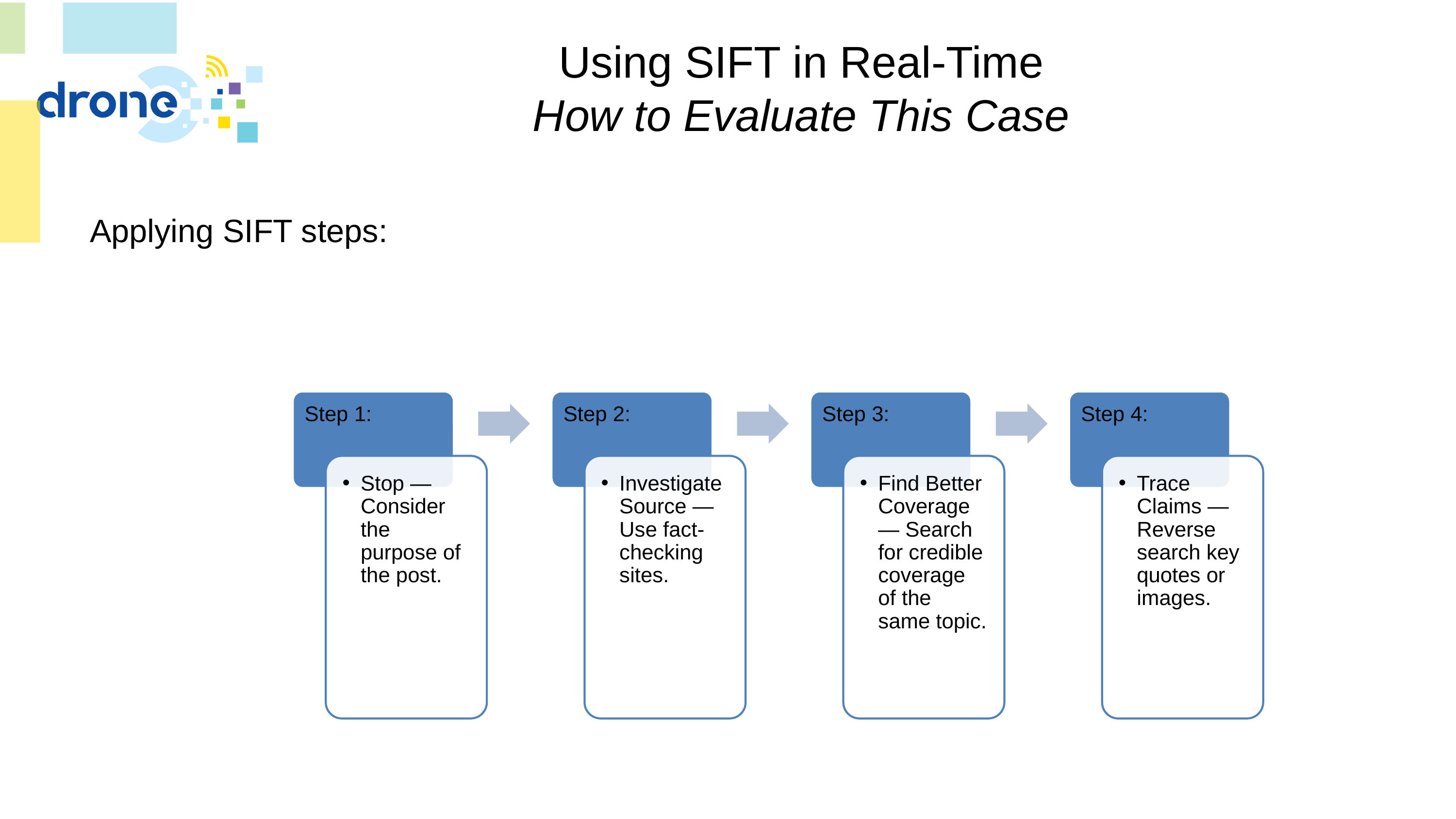

# Using SIFT in Real-Time How to Evaluate This Case

Applying SIFT steps:

Step 1:

Step 2:

Step 3:

Step 4:

Stop — Consider the purpose of the post.
Investigate Source — Use fact-checking sites.
Find Better Coverage — Search for credible coverage of the same topic.
Trace Claims — Reverse search key quotes or images.